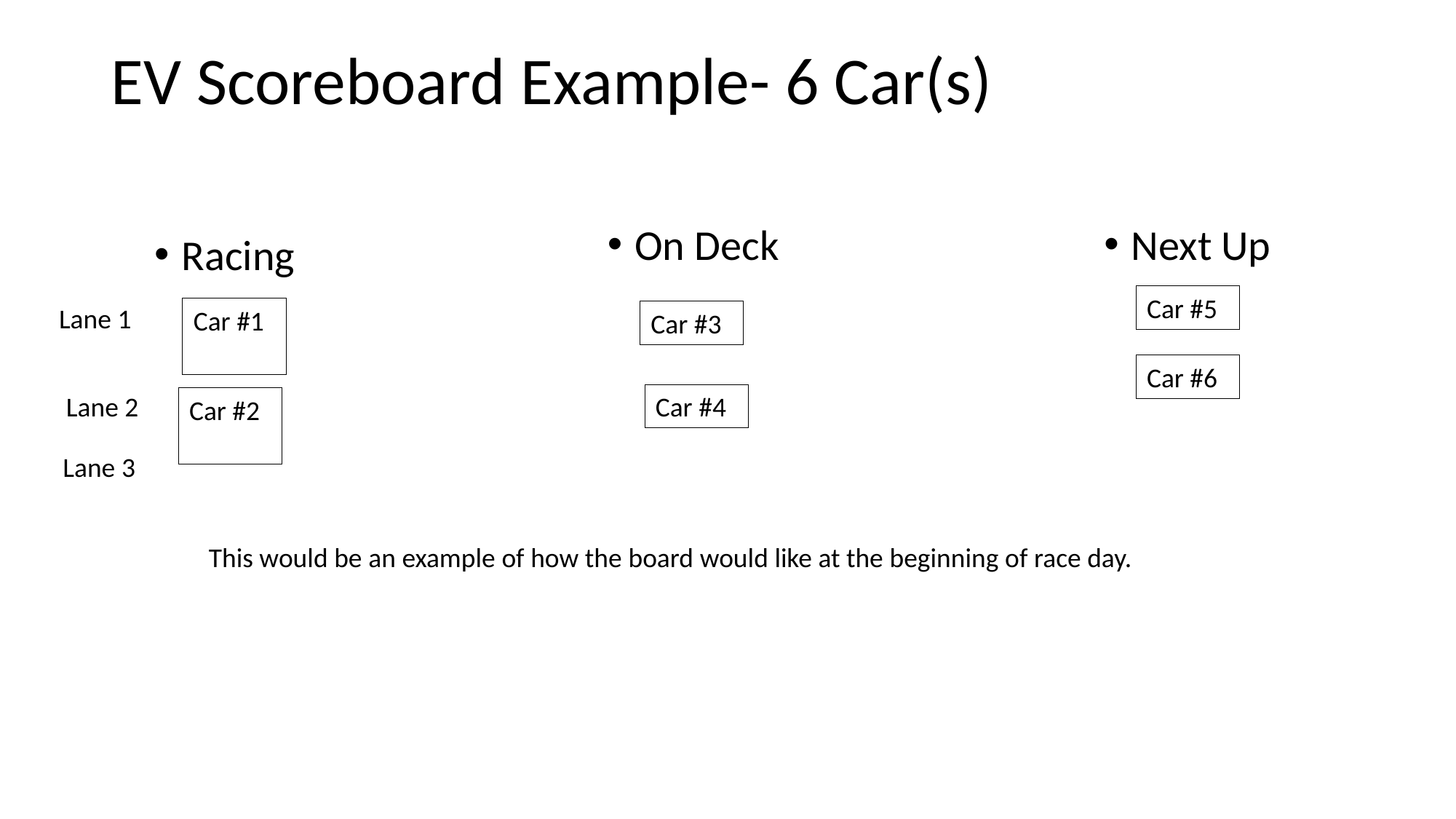

# EV Scoreboard Example- 6 Car(s)
On Deck
Next Up
Racing

Car #5
Lane 1
Car #1

Car #3
Car #6
Lane 2
Car #4
Car #2

Lane 3
This would be an example of how the board would like at the beginning of race day.